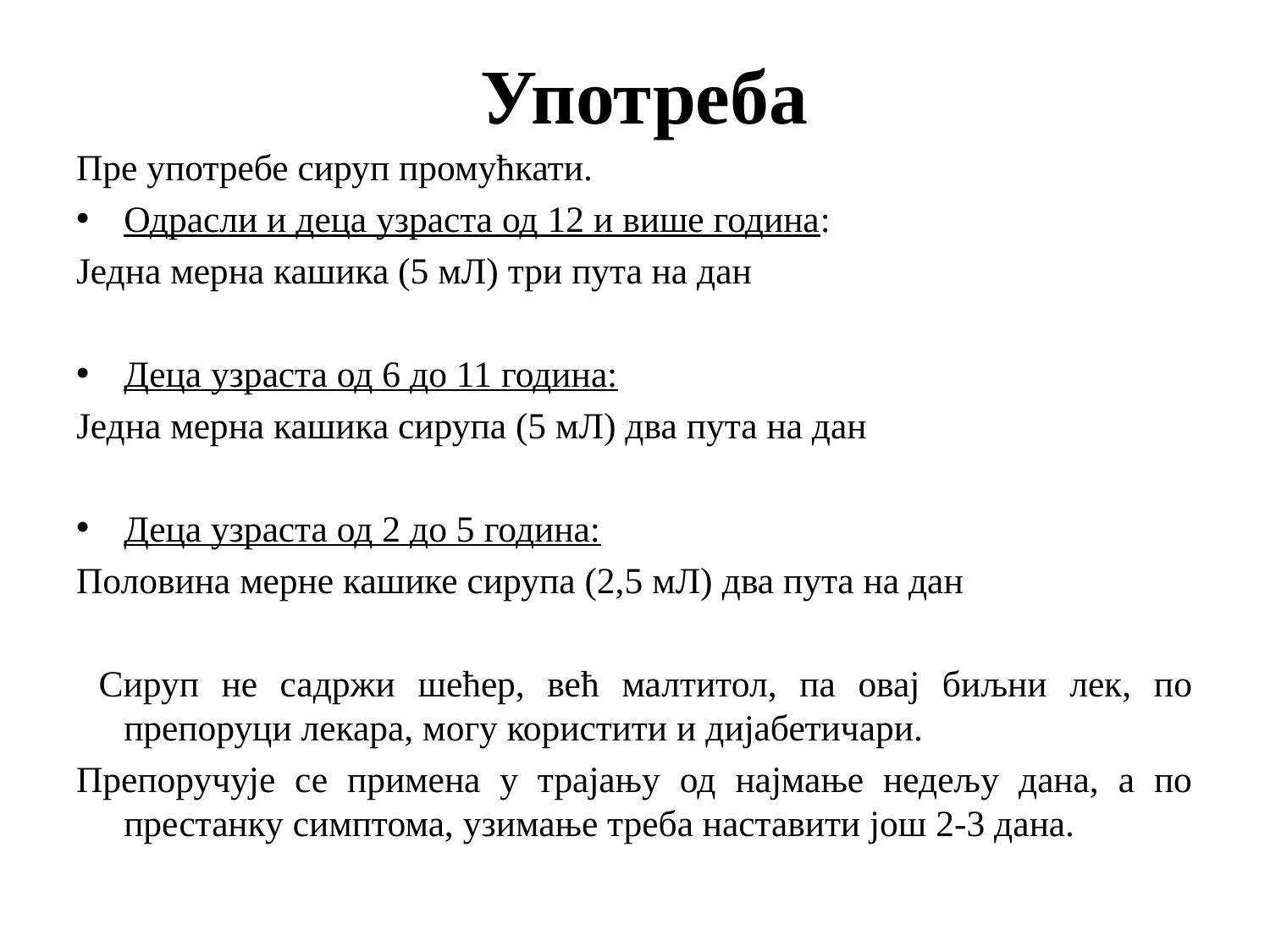

# Употреба
Пре употребе сируп промућкати.
Одрасли и деца узраста од 12 и више година:
Једна мерна кашика (5 мЛ) три пута на дан

Деца узраста од 6 до 11 година:
Једна мерна кашика сирупа (5 мЛ) два пута на дан

Деца узраста од 2 до 5 година:
Половина мерне кашике сирупа (2,5 мЛ) два пута на дан

 Сируп не садржи шећер, већ малтитол, па овај биљни лек, по препоруци лекара, могу користити и дијабетичари.
Препоручује се примена у трајању од најмање недељу дана, а по престанку симптома, узимање треба наставити још 2-3 дана.